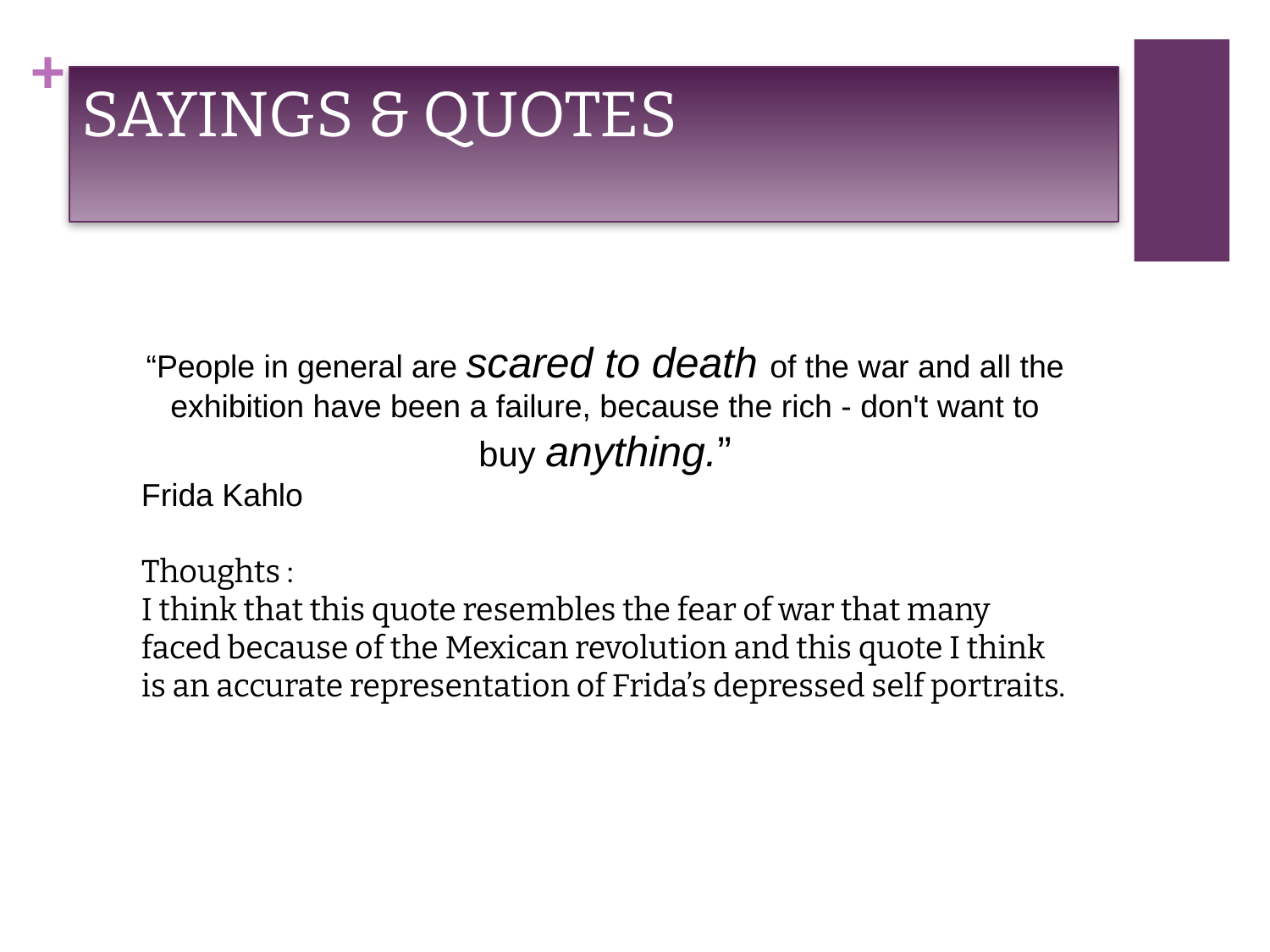

# SAYINGS & QUOTES

“People in general are scared to death of the war and all the exhibition have been a failure, because the rich - don't want to buy anything.”
Frida Kahlo

Thoughts :
I think that this quote resembles the fear of war that many faced because of the Mexican revolution and this quote I think  is an accurate representation of Frida’s depressed self portraits.